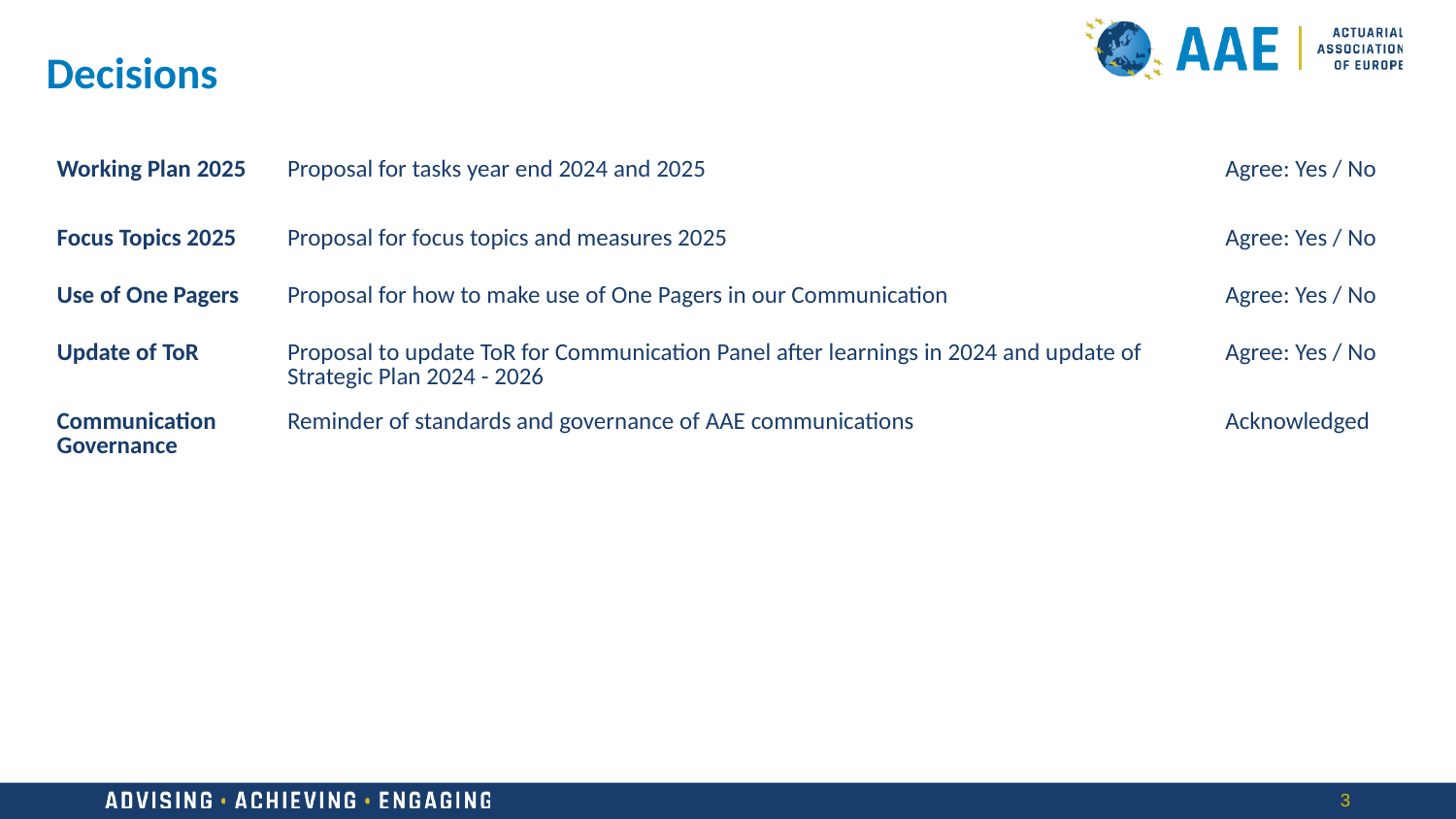

# Decisions
| Working Plan 2025 | Proposal for tasks year end 2024 and 2025 | Agree: Yes / No |
| --- | --- | --- |
| Focus Topics 2025 | Proposal for focus topics and measures 2025 | Agree: Yes / No |
| Use of One Pagers | Proposal for how to make use of One Pagers in our Communication | Agree: Yes / No |
| Update of ToR | Proposal to update ToR for Communication Panel after learnings in 2024 and update of Strategic Plan 2024 - 2026 | Agree: Yes / No |
| Communication Governance | Reminder of standards and governance of AAE communications | Acknowledged |
3